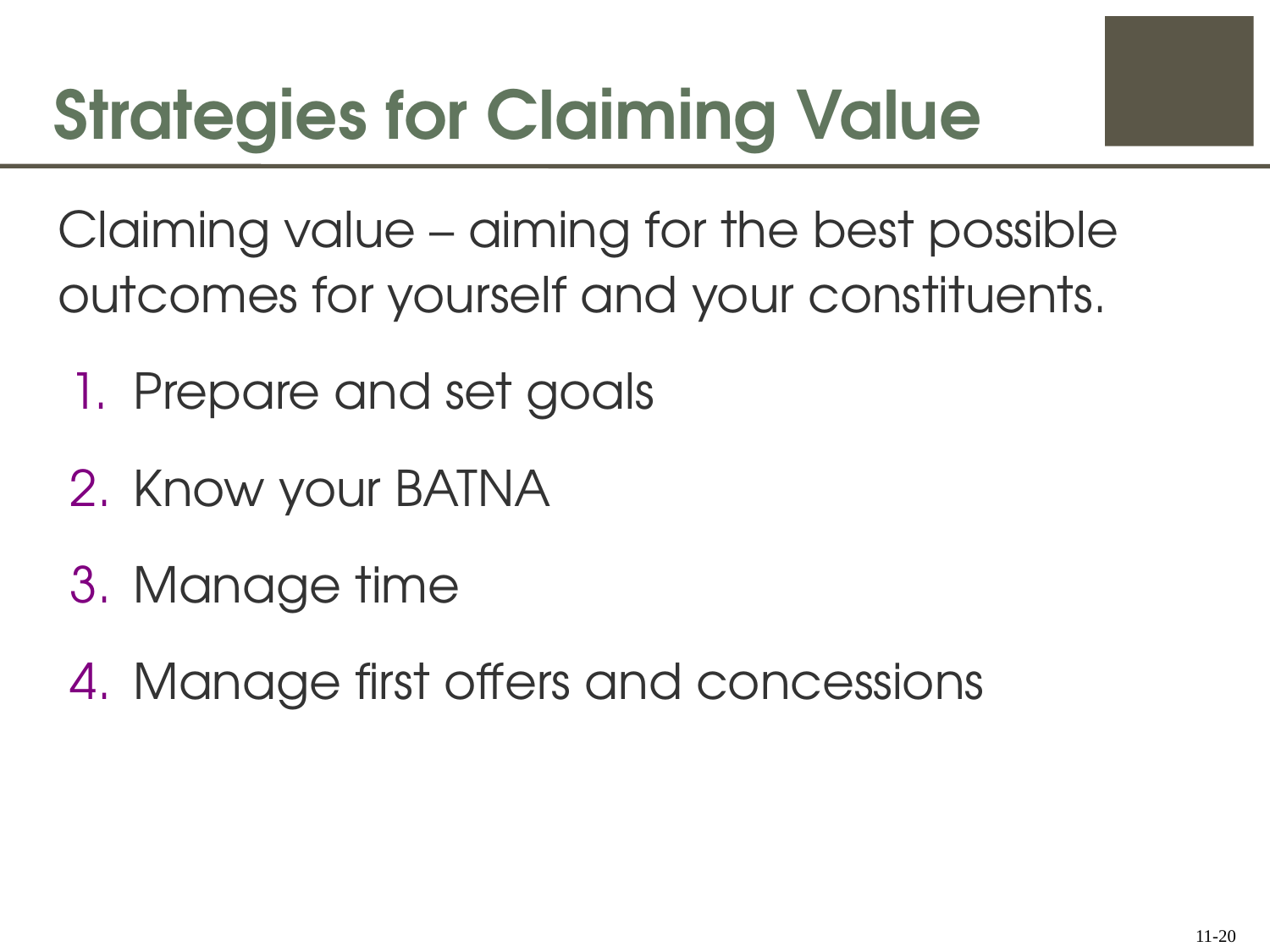

# Strategies for Claiming Value
Claiming value – aiming for the best possible outcomes for yourself and your constituents.
Prepare and set goals
Know your BATNA
Manage time
Manage first offers and concessions